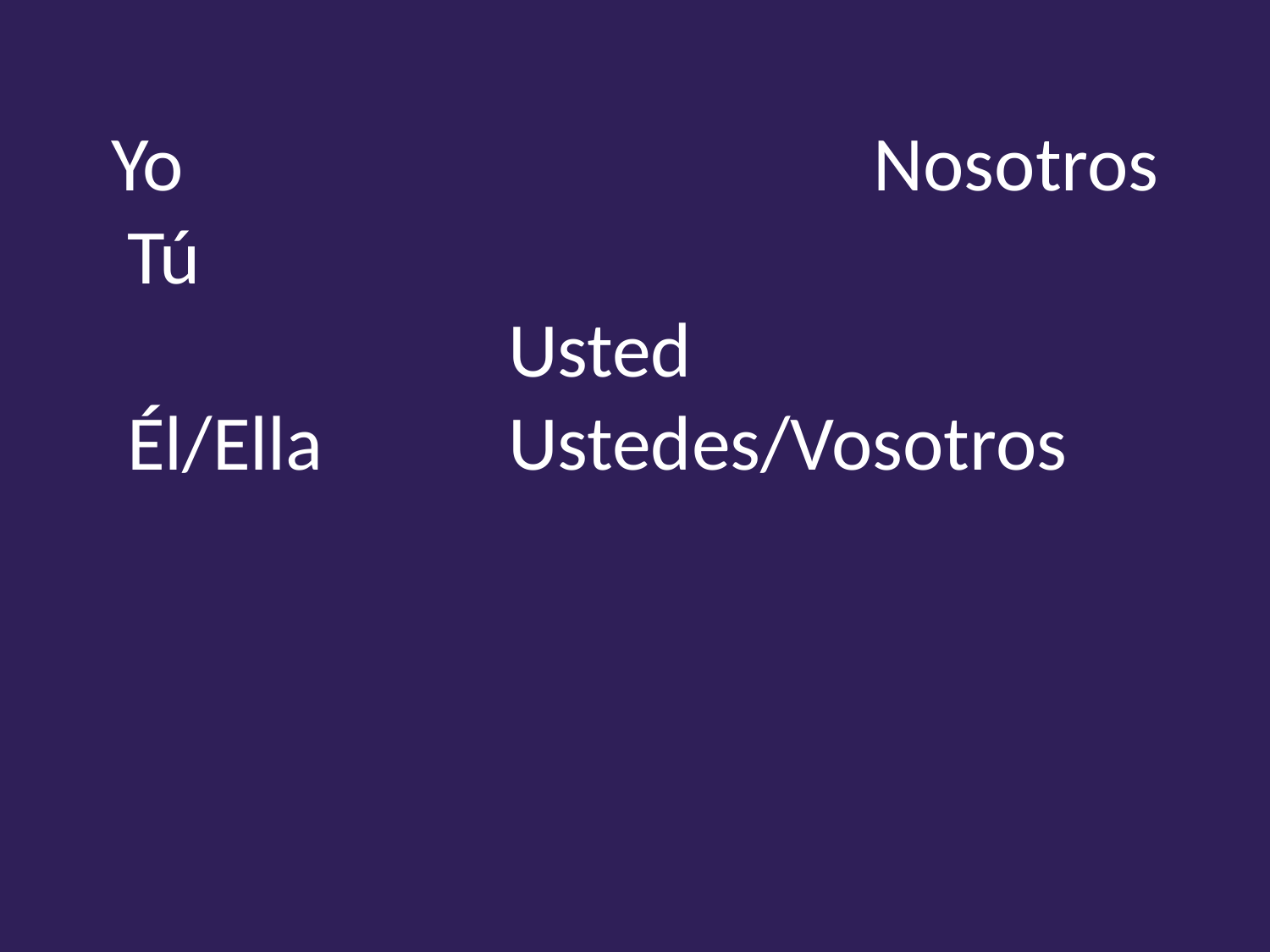

# Yo						Nosotros Tú								Usted Él/Ella    	Ustedes/Vosotros